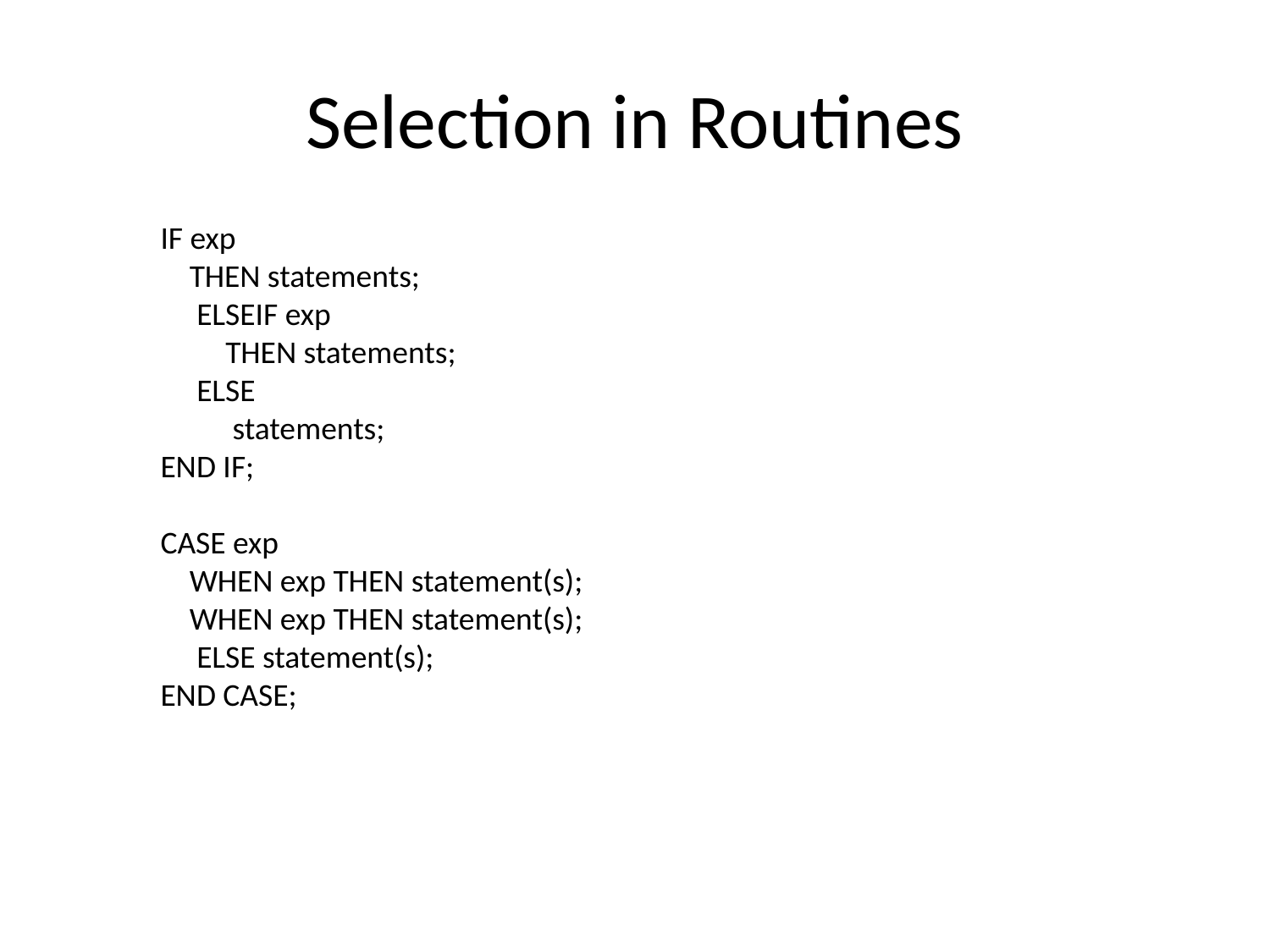

# Selection in Routines
IF exp
    THEN statements;
     ELSEIF exp
         THEN statements;
     ELSE
          statements;
END IF;

CASE exp
    WHEN exp THEN statement(s);
    WHEN exp THEN statement(s);
     ELSE statement(s);
END CASE;